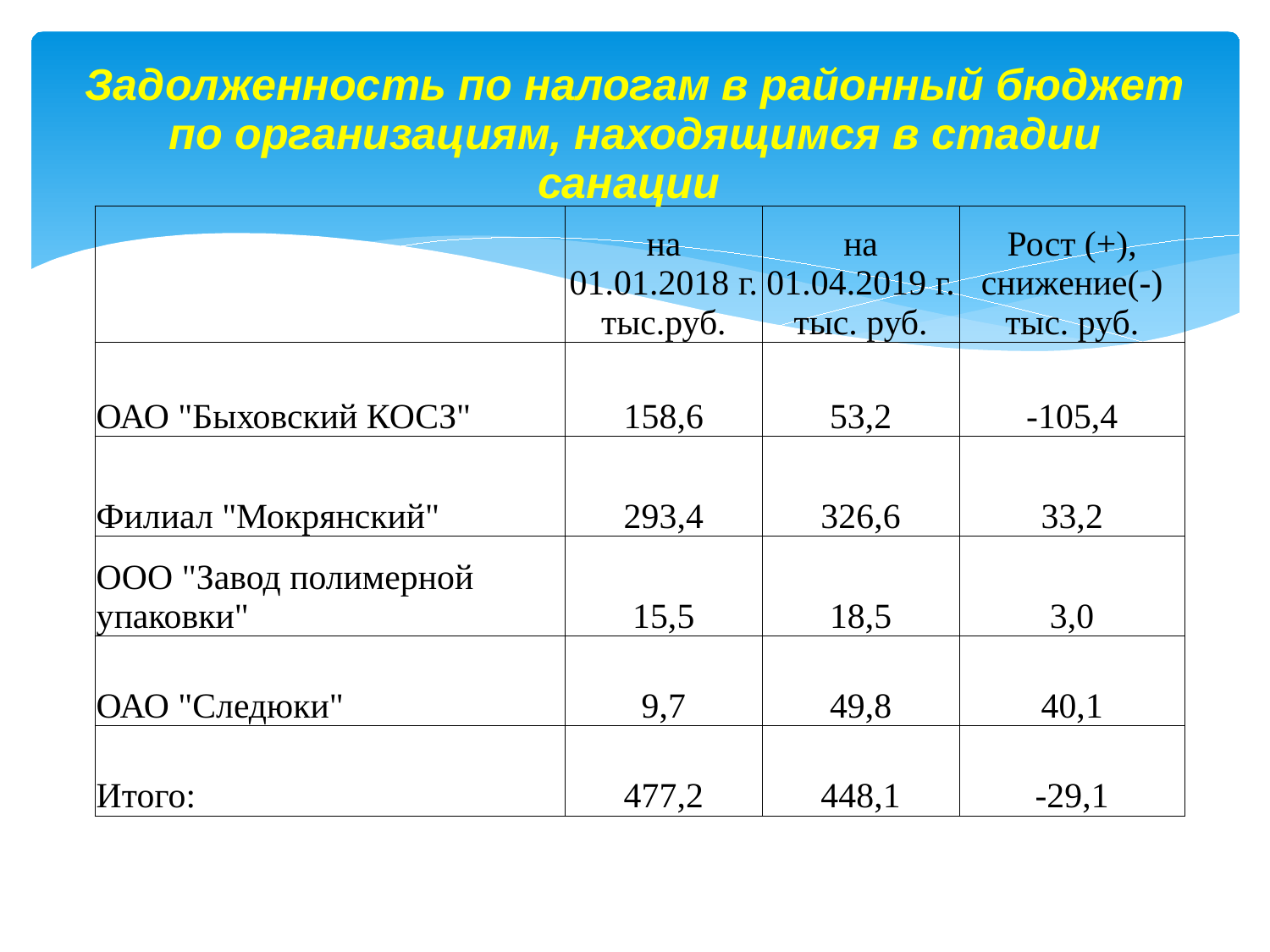

# Задолженность по налогам в районный бюджет по организациям, находящимся в стадии санации
|  | на 01.01.2018 г. тыс.руб. | на 01.04.2019 г. тыс. руб. | Рост (+), снижение(-) тыс. руб. |
| --- | --- | --- | --- |
| ОАО "Быховский КОСЗ" | 158,6 | 53,2 | -105,4 |
| Филиал "Мокрянский" | 293,4 | 326,6 | 33,2 |
| ООО "Завод полимерной упаковки" | 15,5 | 18,5 | 3,0 |
| ОАО "Следюки" | 9,7 | 49,8 | 40,1 |
| Итого: | 477,2 | 448,1 | -29,1 |